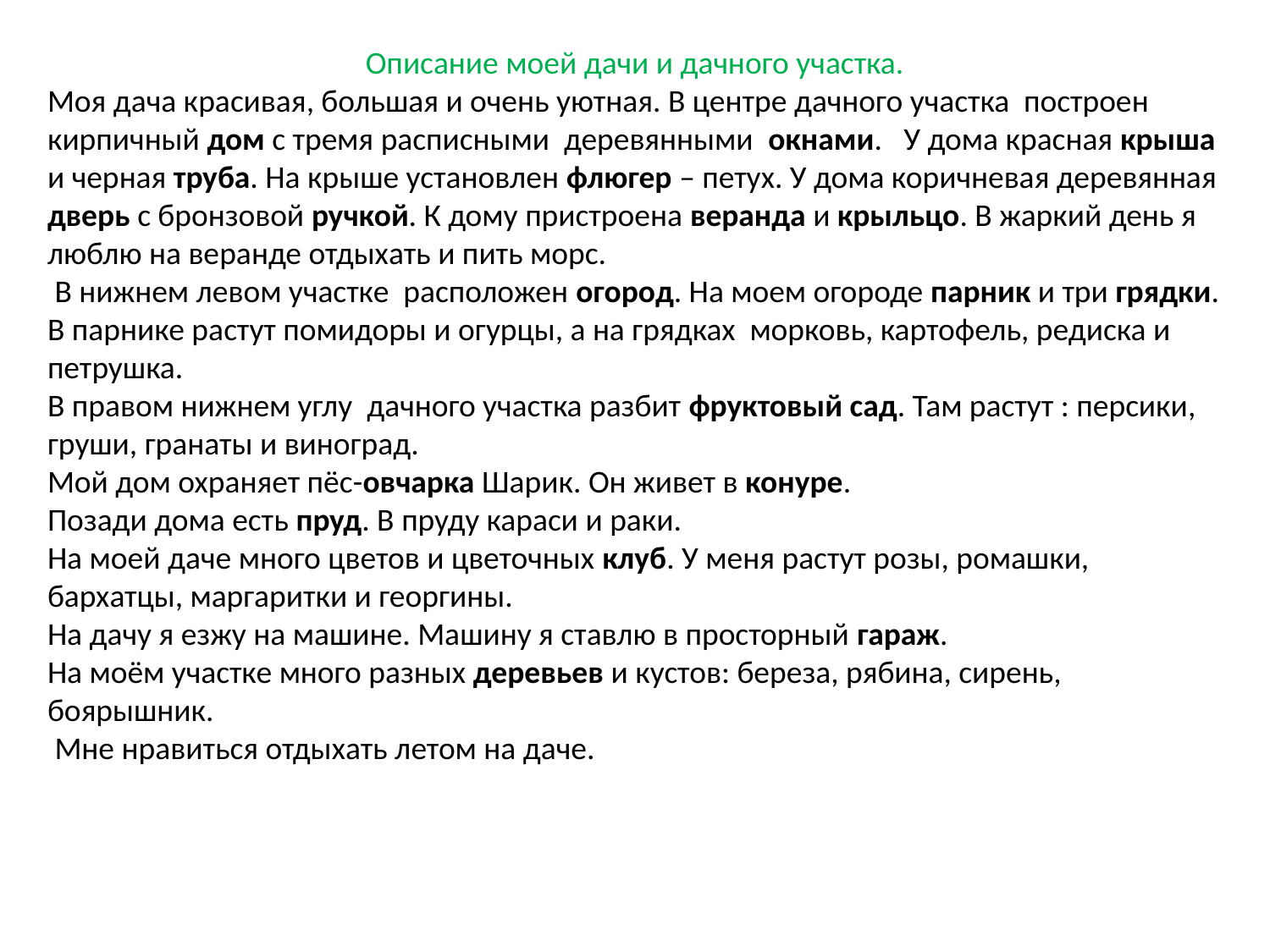

Описание моей дачи и дачного участка.
Моя дача красивая, большая и очень уютная. В центре дачного участка  построен кирпичный дом с тремя расписными  деревянными  окнами.   У дома красная крыша и черная труба. На крыше установлен флюгер – петух. У дома коричневая деревянная
дверь с бронзовой ручкой. К дому пристроена веранда и крыльцо. В жаркий день я люблю на веранде отдыхать и пить морс.
 В нижнем левом участке  расположен огород. На моем огороде парник и три грядки.
В парнике растут помидоры и огурцы, а на грядках  морковь, картофель, редиска и петрушка.
В правом нижнем углу  дачного участка разбит фруктовый сад. Там растут : персики, груши, гранаты и виноград.
Мой дом охраняет пёс-овчарка Шарик. Он живет в конуре.
Позади дома есть пруд. В пруду караси и раки.
На моей даче много цветов и цветочных клуб. У меня растут розы, ромашки, бархатцы, маргаритки и георгины.
На дачу я езжу на машине. Машину я ставлю в просторный гараж.
На моём участке много разных деревьев и кустов: береза, рябина, сирень, боярышник.
 Мне нравиться отдыхать летом на даче.